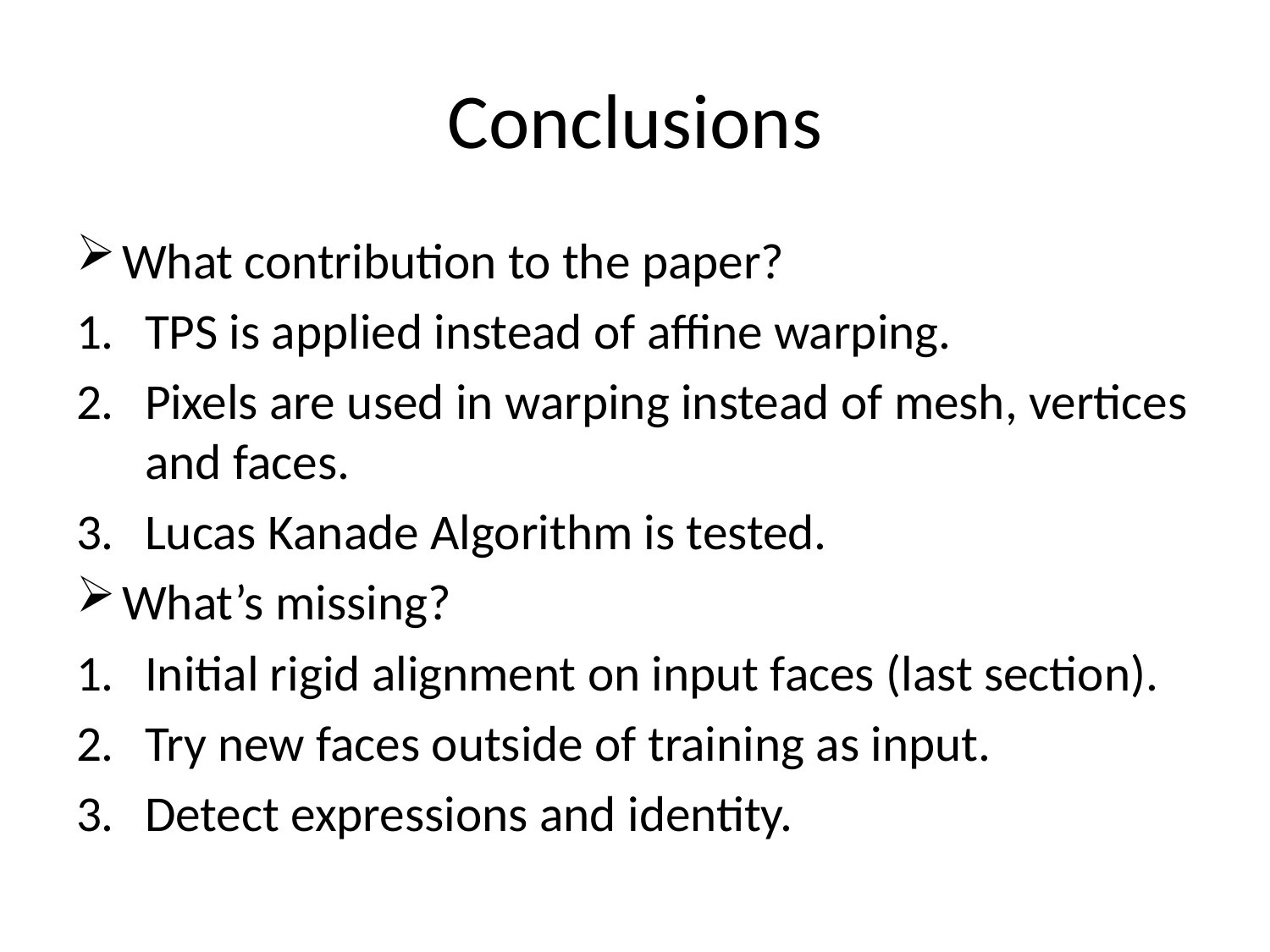

# Conclusions
What contribution to the paper?
TPS is applied instead of affine warping.
Pixels are used in warping instead of mesh, vertices and faces.
Lucas Kanade Algorithm is tested.
What’s missing?
Initial rigid alignment on input faces (last section).
Try new faces outside of training as input.
Detect expressions and identity.